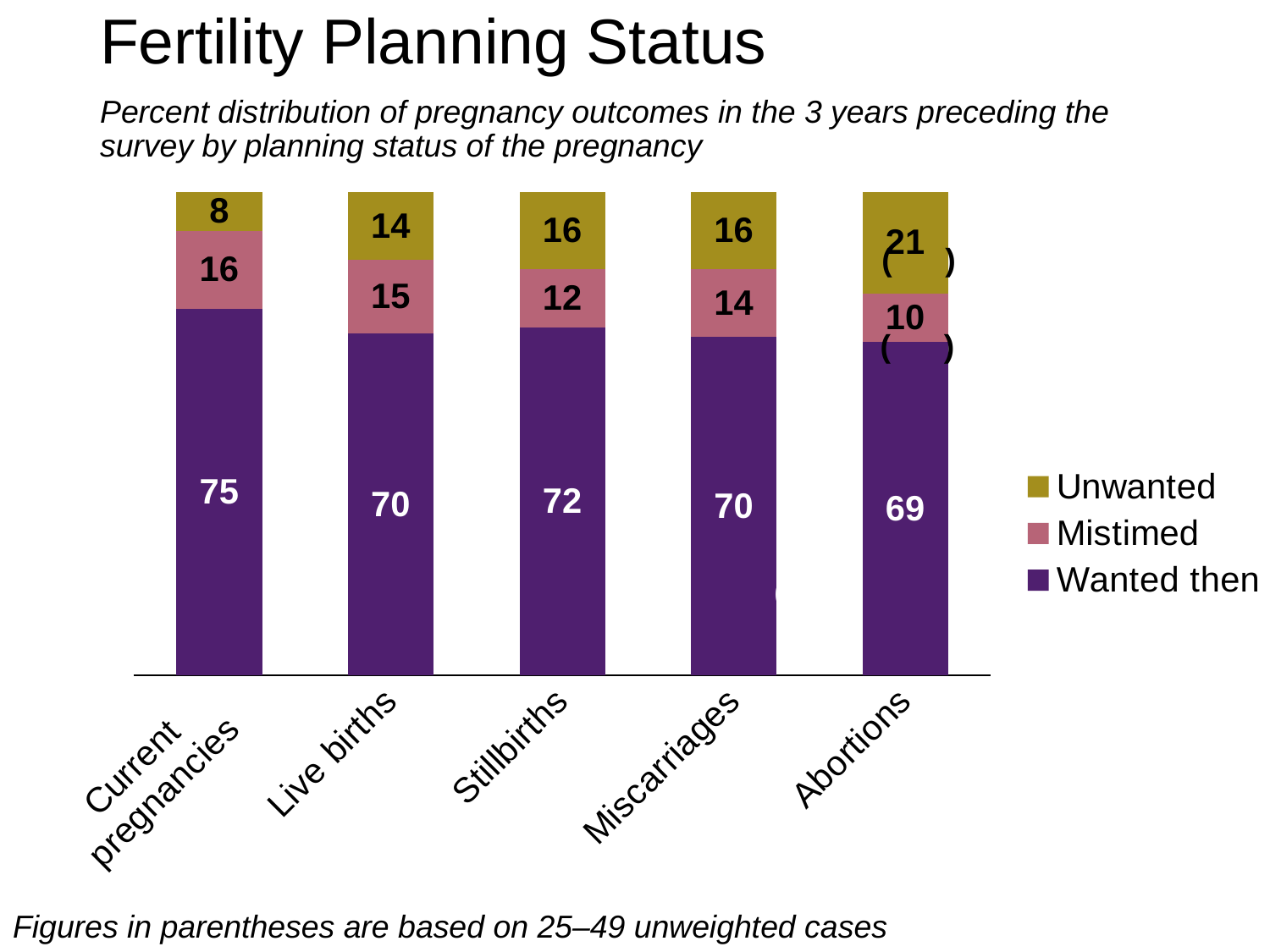

# Fertility Planning Status
Percent distribution of pregnancy outcomes in the 3 years preceding the survey by planning status of the pregnancy

### Chart

| Category | Wanted then | Mistimed | Unwanted |
|---|---|---|---|
| Current
pregnancies | 75.0 | 16.0 | 8.0 |
| Live births | 70.0 | 15.0 | 14.0 |
| Stillbirths | 72.0 | 12.0 | 16.0 |
| Miscarriages | 70.0 | 14.0 | 16.0 |
| Abortions | 69.0 | 10.0 | 21.0 |
(      )
(      )
(      )
Figures in parentheses are based on 25–49 unweighted cases